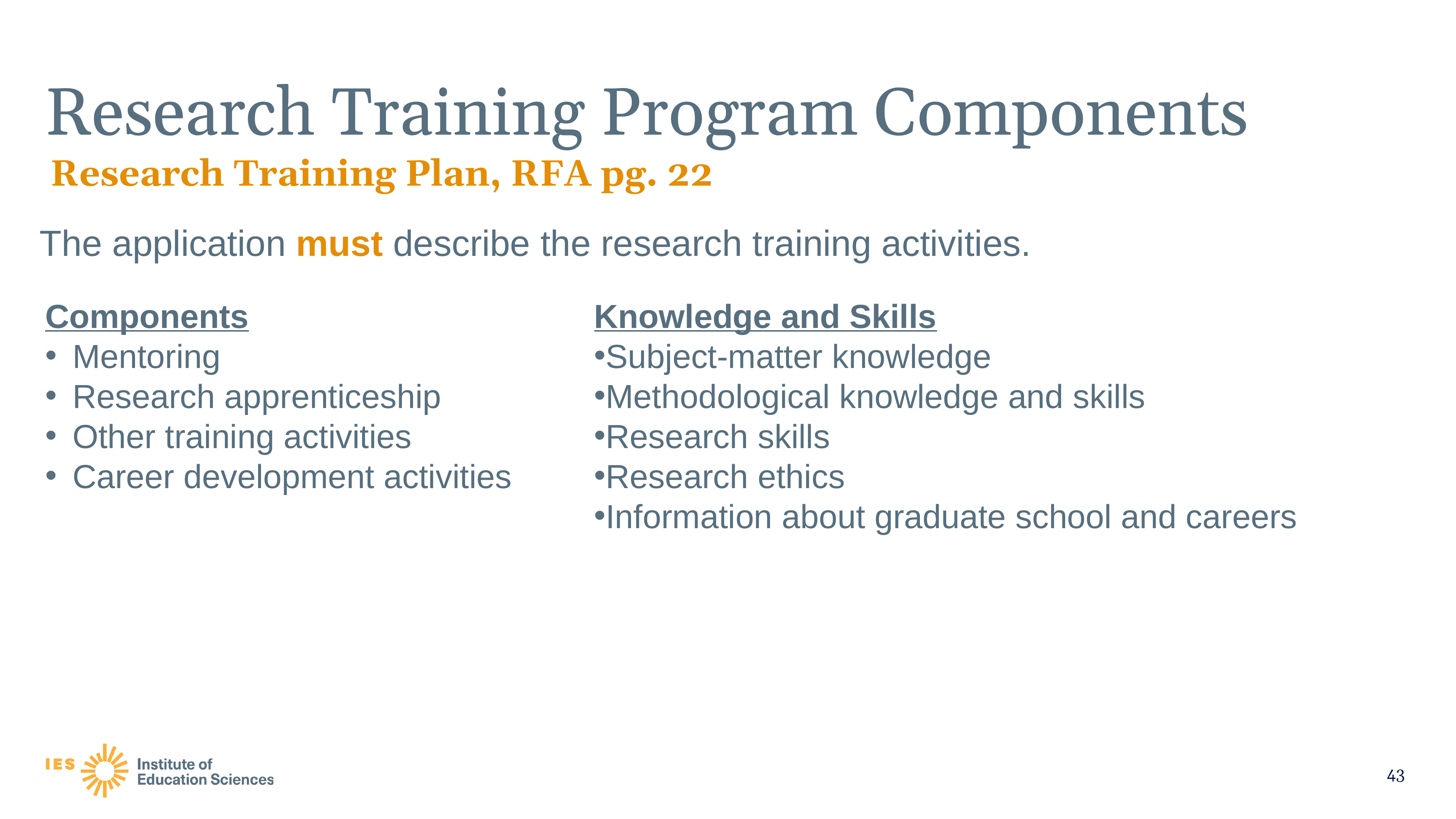

# Research Training Program Components
Research Training Plan, RFA pg. 22
The application must describe the research training activities.
Components
Mentoring
Research apprenticeship
Other training activities
Career development activities

Knowledge and Skills
Subject-matter knowledge
Methodological knowledge and skills
Research skills
Research ethics
Information about graduate school and careers

43